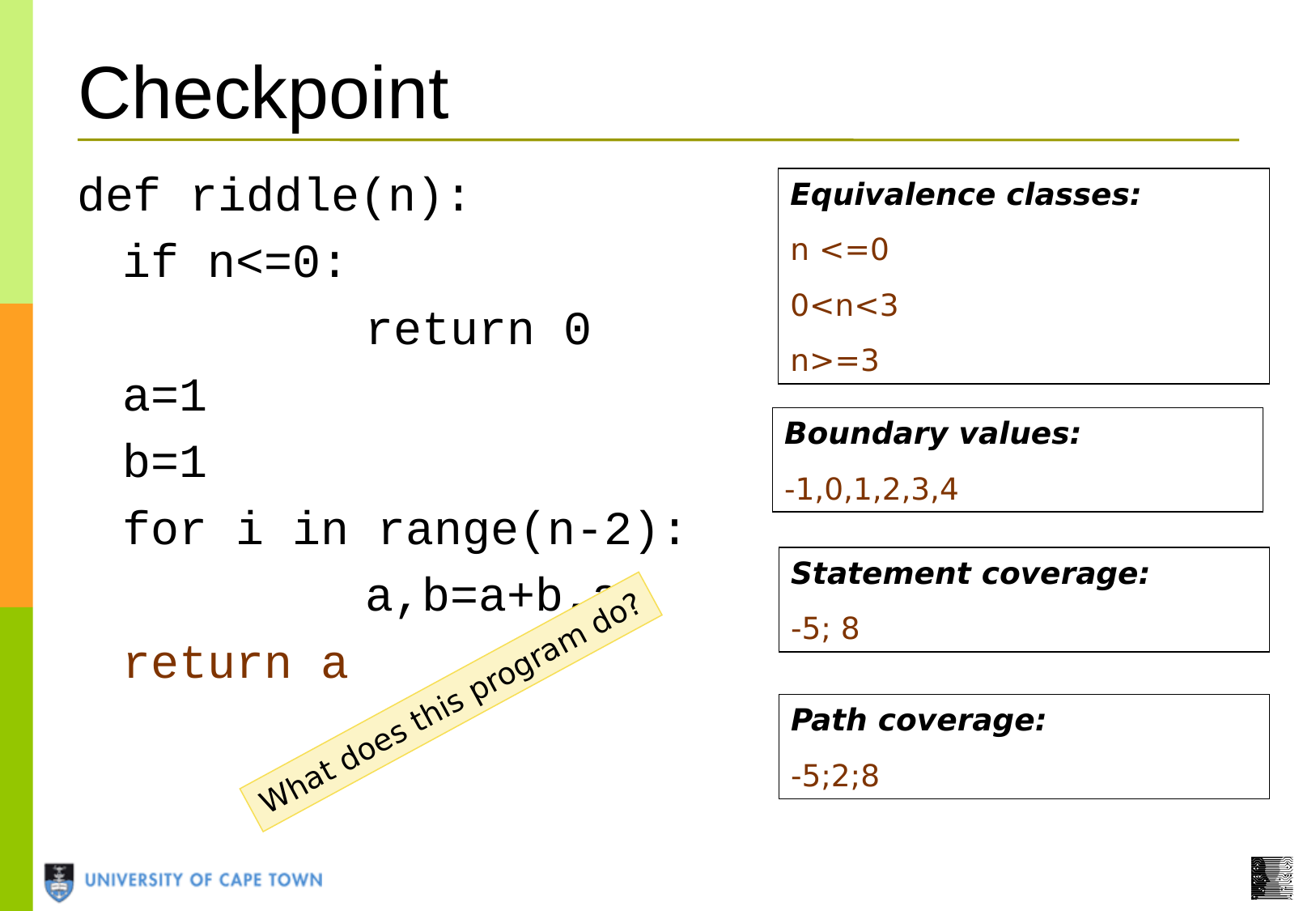

# Checkpoint
def riddle(n):
	if n<=0:
			return 0
	a=1
	b=1
	for i in range(n-2):
			a,b=a+b,a
	return a
Equivalence classes:
n <=0
0<n<3
n>=35: 23
Boundary values:
-1,0,1,2,3,4
Statement coverage:
-5; 8
What does this program do?
Path coverage:
-5;2;8